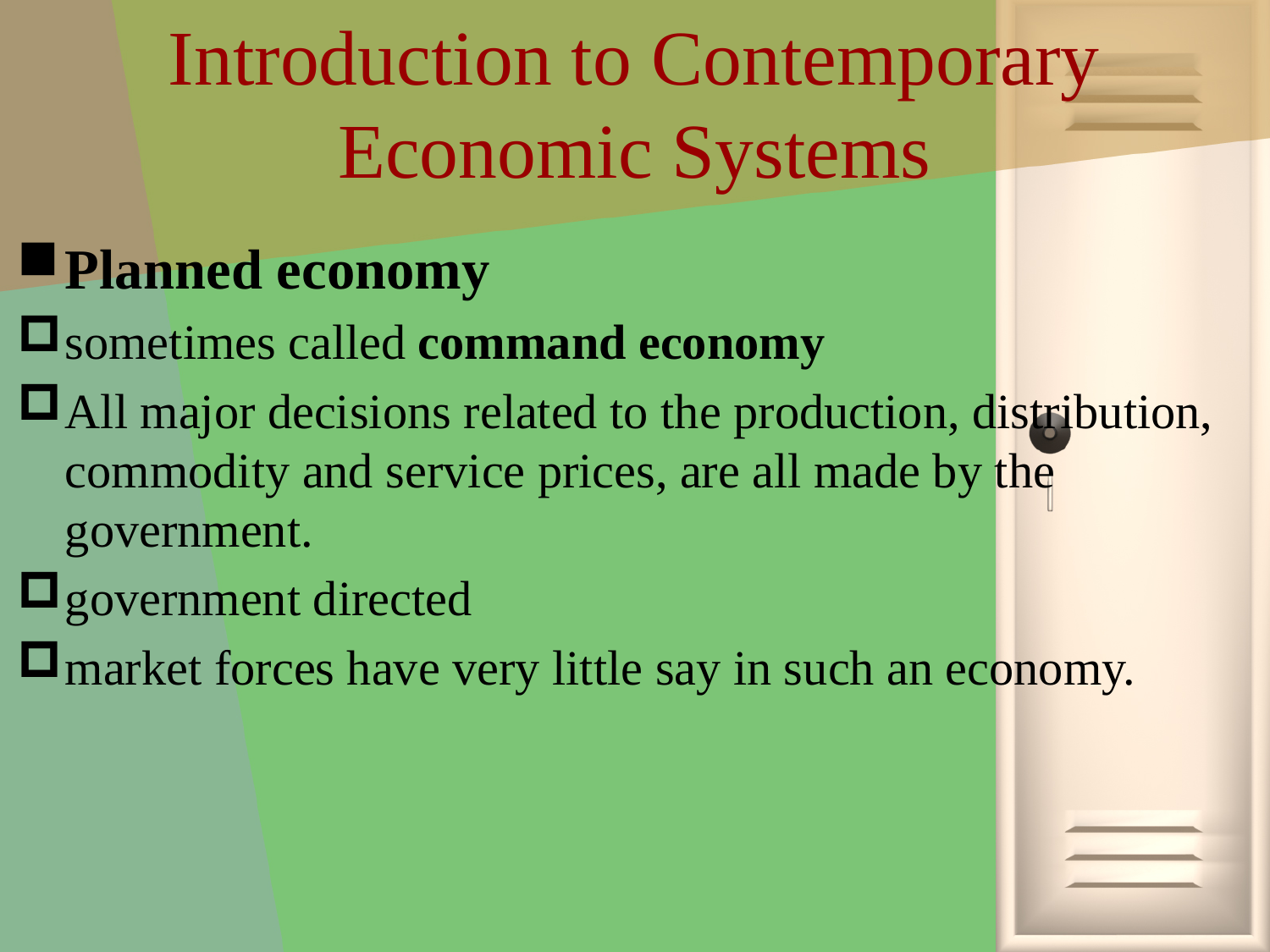

# Introduction to Contemporary Economic Systems
Planned economy
sometimes called command economy
All major decisions related to the production, distribution, commodity and service prices, are all made by the government.
government directed
market forces have very little say in such an economy.